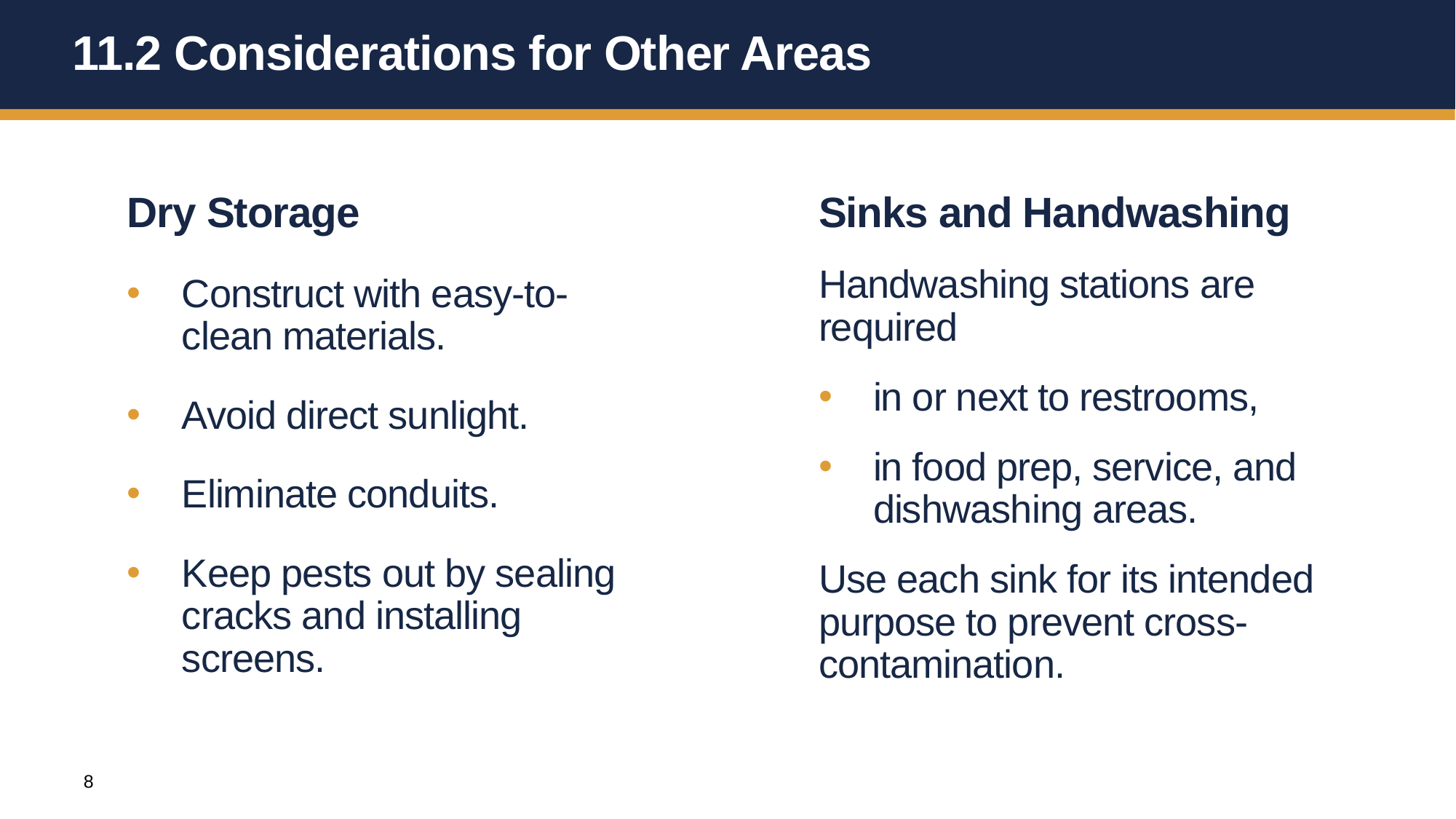

# 11.2 Considerations for Other Areas
Dry Storage
Construct with easy-to-clean materials.
Avoid direct sunlight.
Eliminate conduits.
Keep pests out by sealing cracks and installing screens.

Sinks and Handwashing
Handwashing stations are required
in or next to restrooms,
in food prep, service, and dishwashing areas.
Use each sink for its intended purpose to prevent cross-contamination.

8